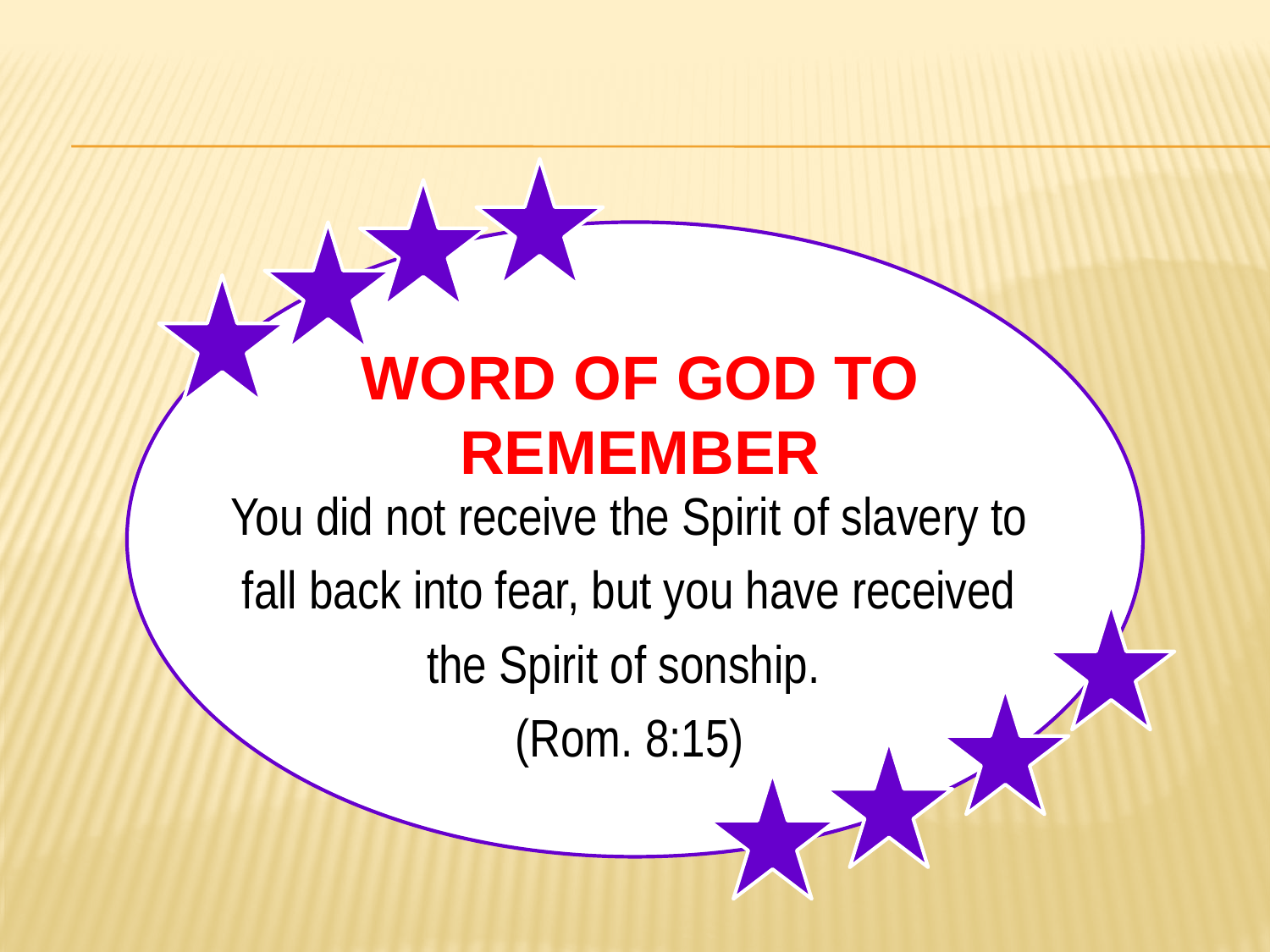

# Word of God to Remember
You did not receive the Spirit of slavery to
 fall back into fear, but you have received
the Spirit of sonship.
(Rom. 8:15)